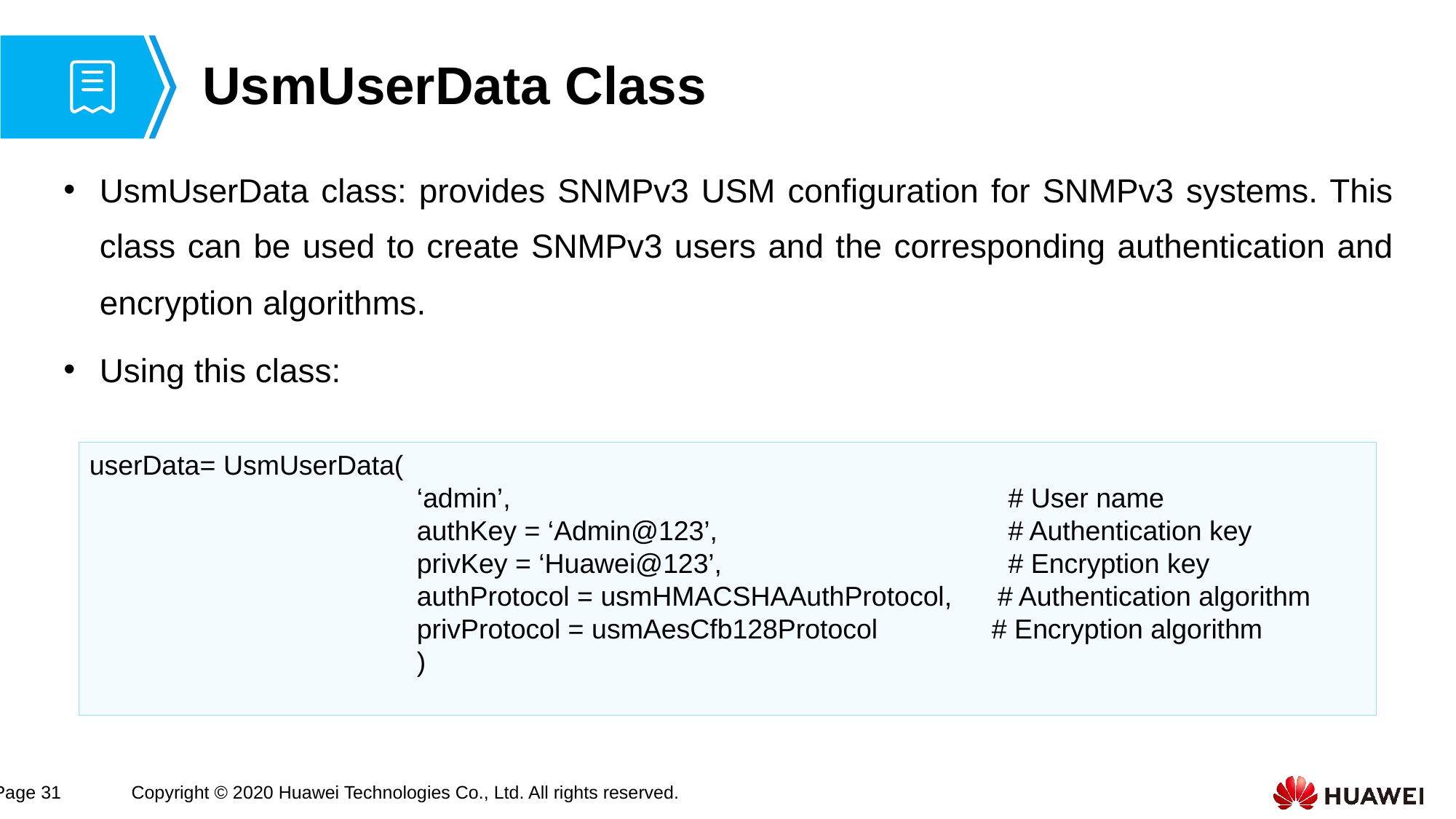

# UsmUserData Class
UsmUserData class: provides SNMPv3 USM configuration for SNMPv3 systems. This class can be used to create SNMPv3 users and the corresponding authentication and encryption algorithms.
Using this class:

userData= UsmUserData(
			‘admin’,                                               	      # User name
	authKey = ‘Admin@123’,                      	      # Authentication key
	privKey = ‘Huawei@123’,	                   	      # Encryption key
	authProtocol = usmHMACSHAAuthProtocol,      # Authentication algorithm
	privProtocol = usmAesCfb128Protocol               # Encryption algorithm
	)